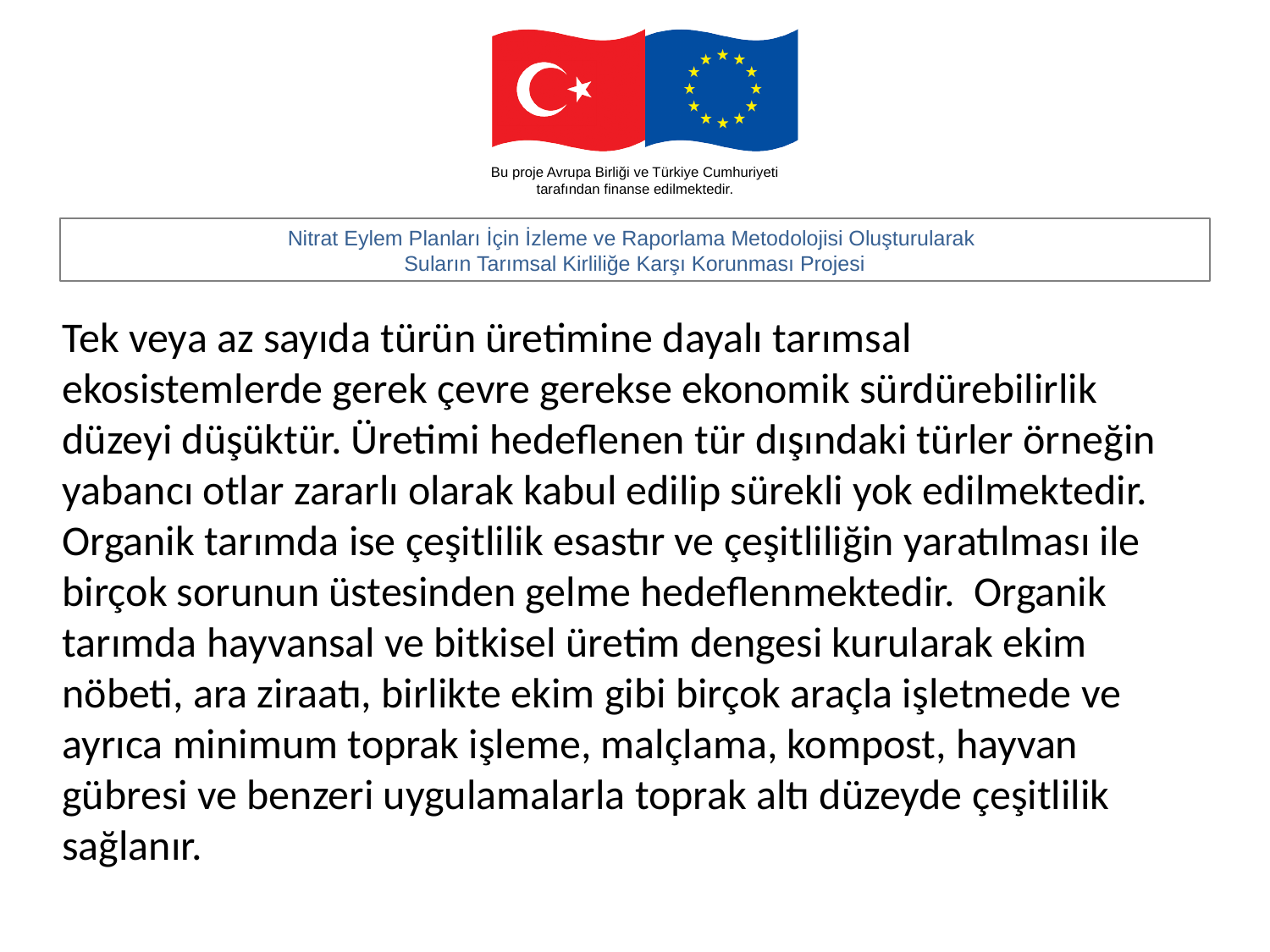

Tek veya az sayıda türün üretimine dayalı tarımsal ekosistemlerde gerek çevre gerekse ekonomik sürdürebilirlik düzeyi düşüktür. Üretimi hedeflenen tür dışındaki türler örneğin yabancı otlar zararlı olarak kabul edilip sürekli yok edilmektedir. Organik tarımda ise çeşitlilik esastır ve çeşitliliğin yaratılması ile birçok sorunun üstesinden gelme hedeflenmektedir.  Organik tarımda hayvansal ve bitkisel üretim dengesi kurularak ekim nöbeti, ara ziraatı, birlikte ekim gibi birçok araçla işletmede ve ayrıca minimum toprak işleme, malçlama, kompost, hayvan gübresi ve benzeri uygulamalarla toprak altı düzeyde çeşitlilik sağlanır.